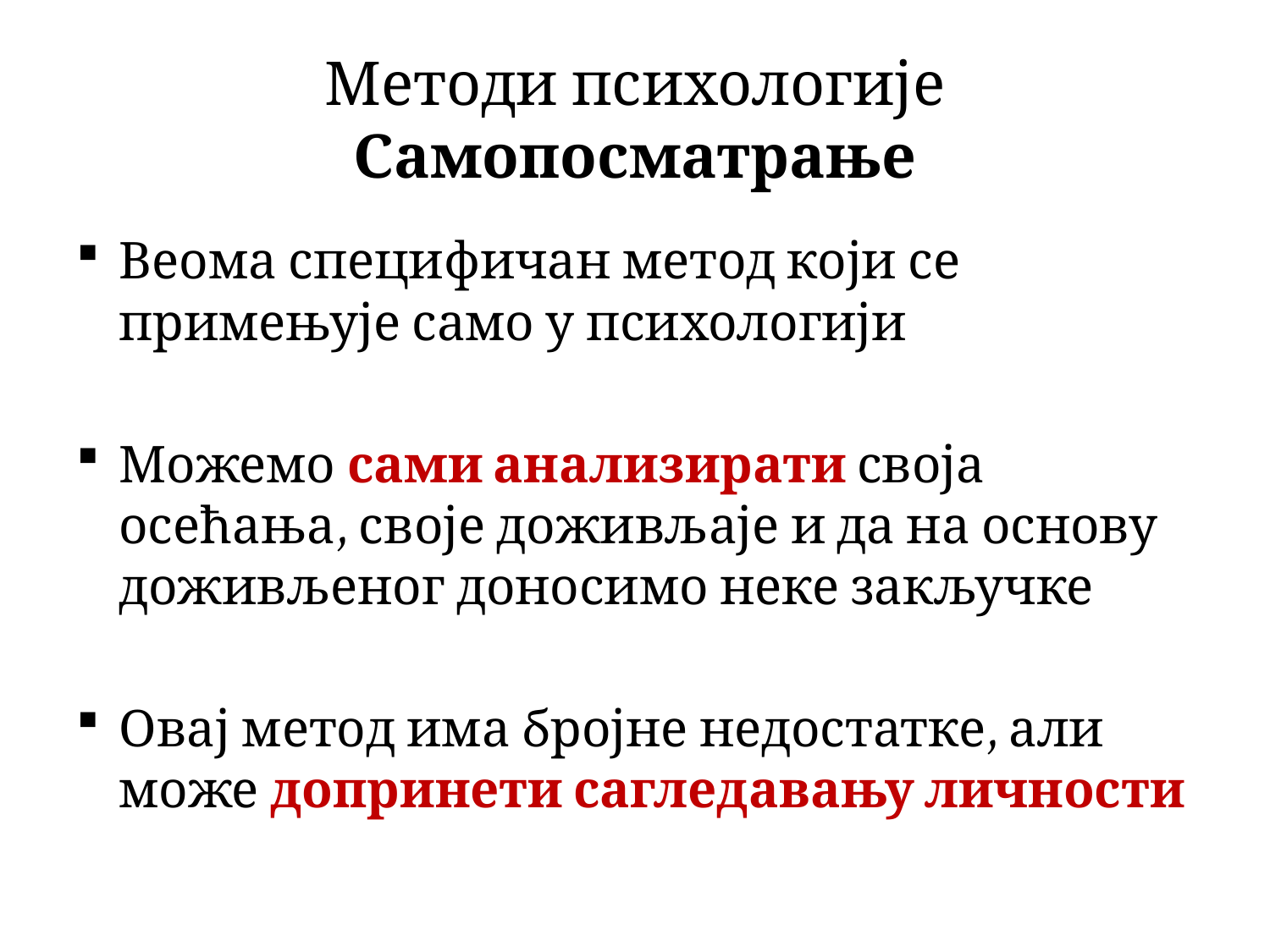

# Методи психологије Самопосматрање
Веома специфичан метод који се примењује само у психологији

Можемо сами анализирати своја осећања, своје доживљаје и да на основу доживљеног доносимо неке закључке

Овај метод има бројне недостатке, али може допринети сагледавању личности